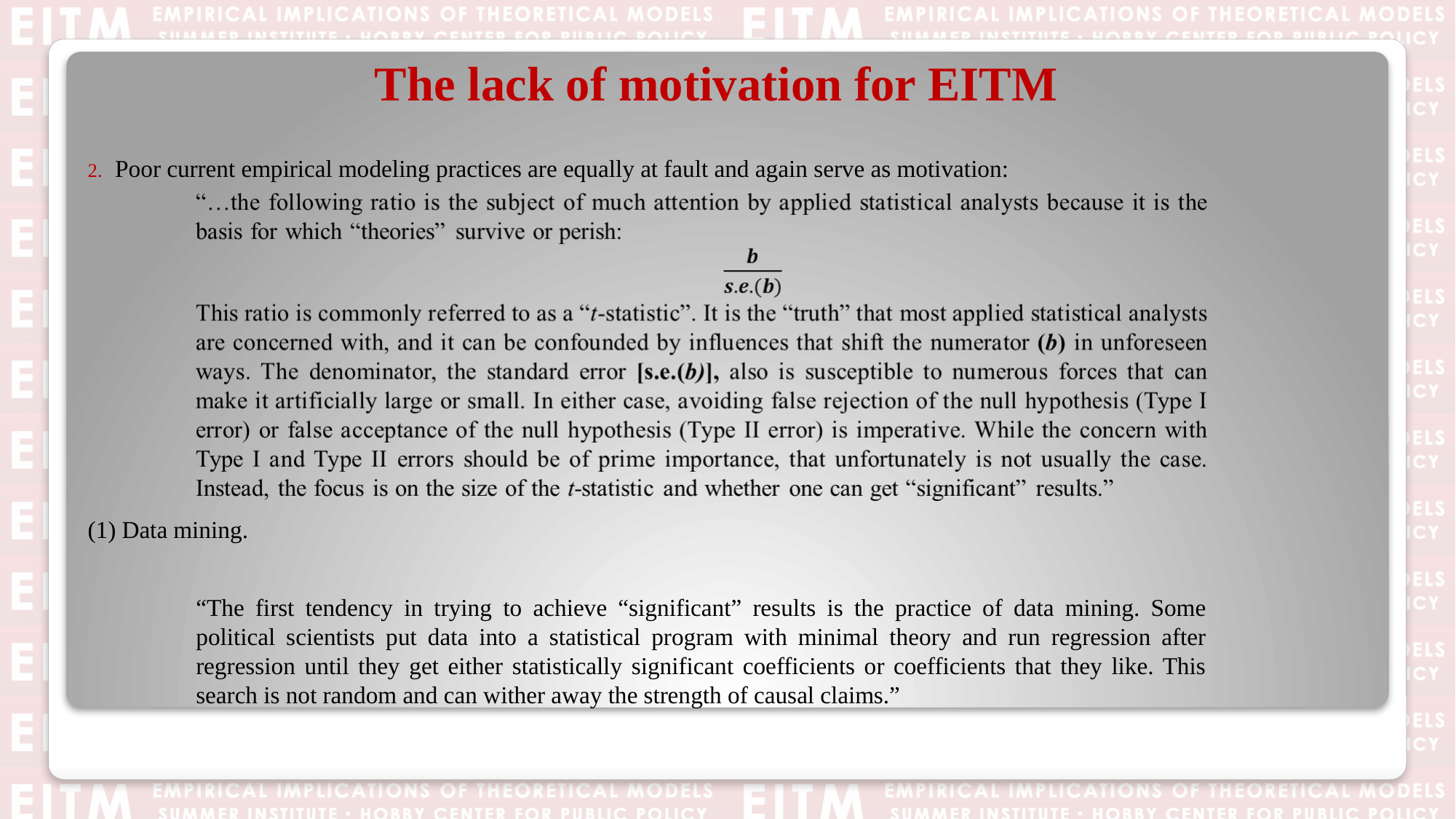

# The lack of motivation for EITM
Poor current empirical modeling practices are equally at fault and again serve as motivation:

(1) Data mining.

“The first tendency in trying to achieve “significant” results is the practice of data mining. Some political scientists put data into a statistical program with minimal theory and run regression after regression until they get either statistically significant coefficients or coefficients that they like. This search is not random and can wither away the strength of causal claims.”